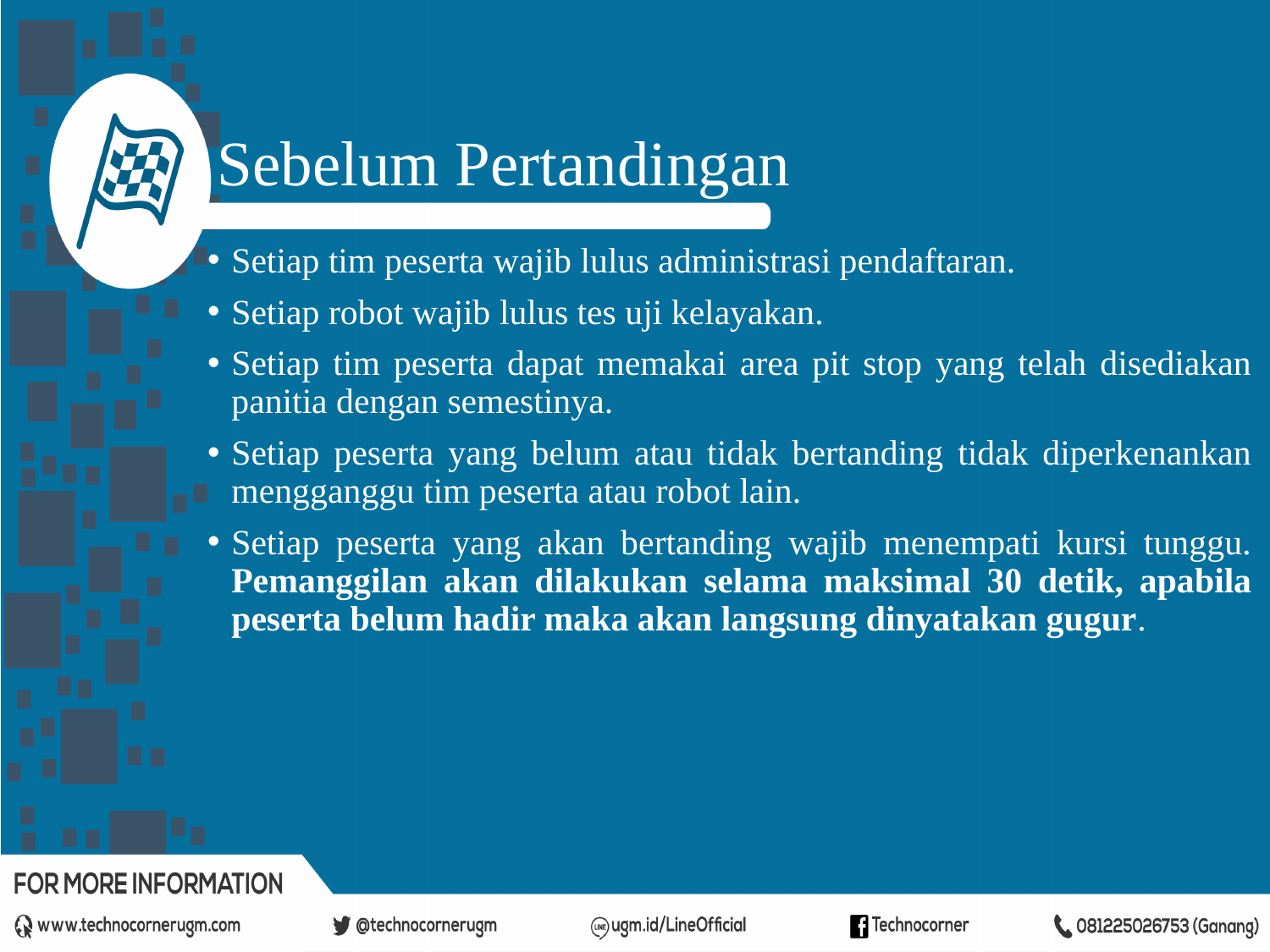

Sebelum Pertandingan
Setiap tim peserta wajib lulus administrasi pendaftaran.
Setiap robot wajib lulus tes uji kelayakan.
Setiap tim peserta dapat memakai area pit stop yang telah disediakan panitia dengan semestinya.
Setiap peserta yang belum atau tidak bertanding tidak diperkenankan mengganggu tim peserta atau robot lain.
Setiap peserta yang akan bertanding wajib menempati kursi tunggu. Pemanggilan akan dilakukan selama maksimal 30 detik, apabila peserta belum hadir maka akan langsung dinyatakan gugur.